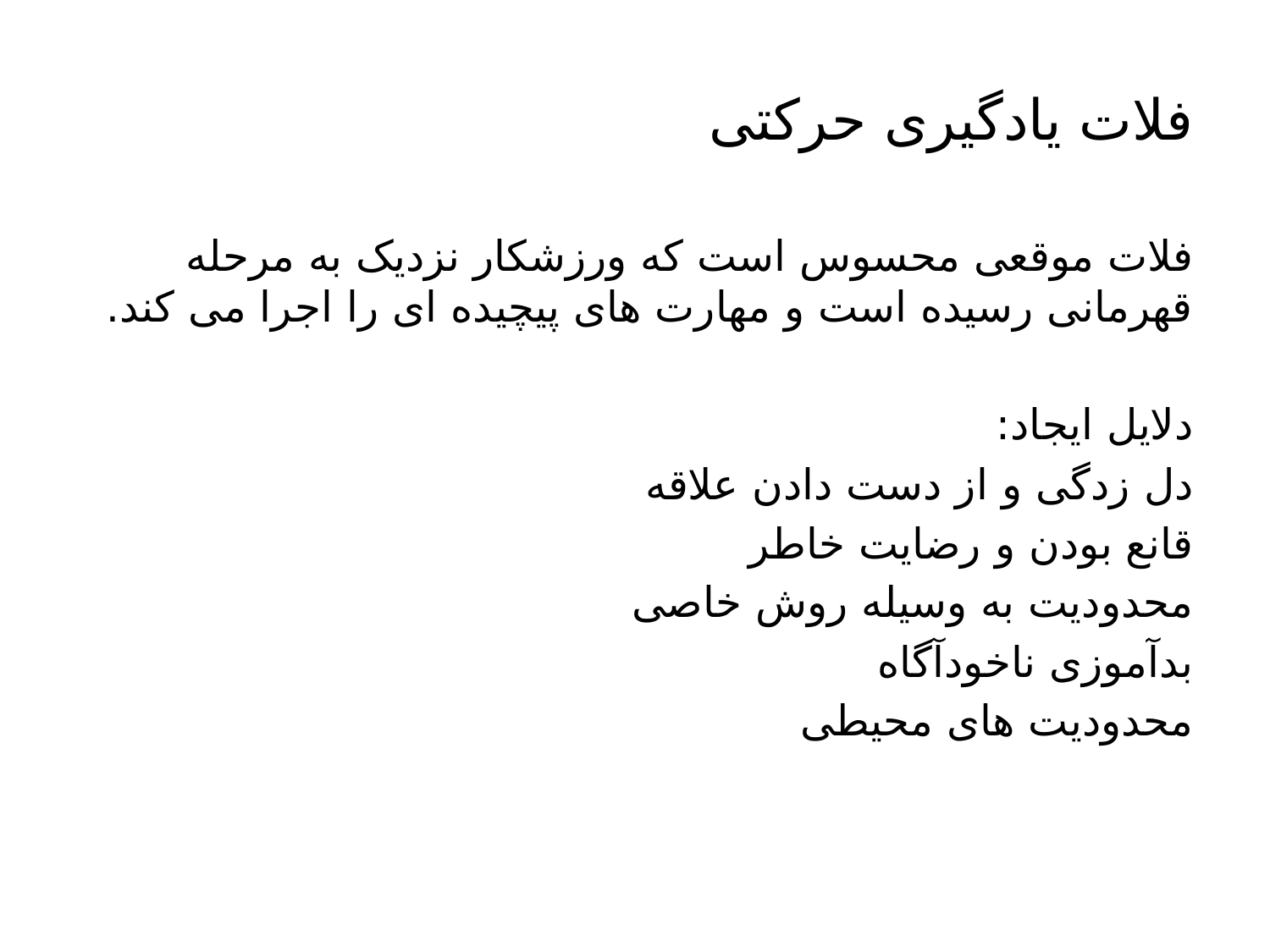

# فلات یادگیری حرکتی
فلات موقعی محسوس است که ورزشکار نزدیک به مرحله قهرمانی رسیده است و مهارت های پیچیده ای را اجرا می کند.

دلایل ایجاد:
دل زدگی و از دست دادن علاقه
قانع بودن و رضایت خاطر
محدودیت به وسیله روش خاصی
بدآموزی ناخودآگاه
محدودیت های محیطی